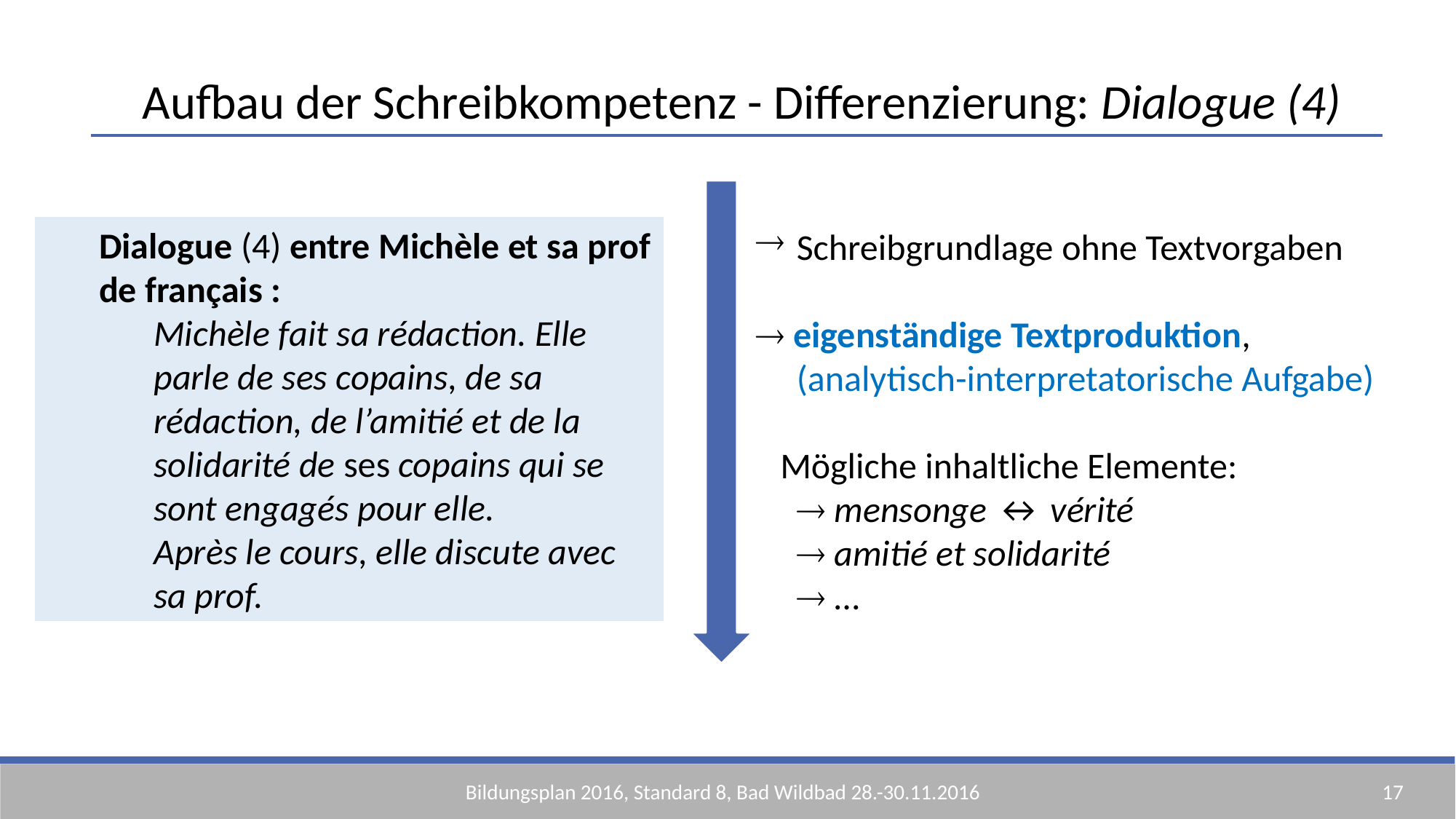

Aufbau der Schreibkompetenz - Differenzierung: Dialogue (4)

Dialogue (4) entre Michèle et sa prof de français :
Michèle fait sa rédaction. Elle parle de ses copains, de sa rédaction, de l’amitié et de la solidarité de ses copains qui se sont engagés pour elle.
Après le cours, elle discute avec sa prof.
Schreibgrundlage ohne Textvorgaben

→ eigenständige Textproduktion,
     (analytisch-interpretatorische Aufgabe)

   Mögliche inhaltliche Elemente:
     → mensonge ↔ vérité
     → amitié et solidarité
     → …